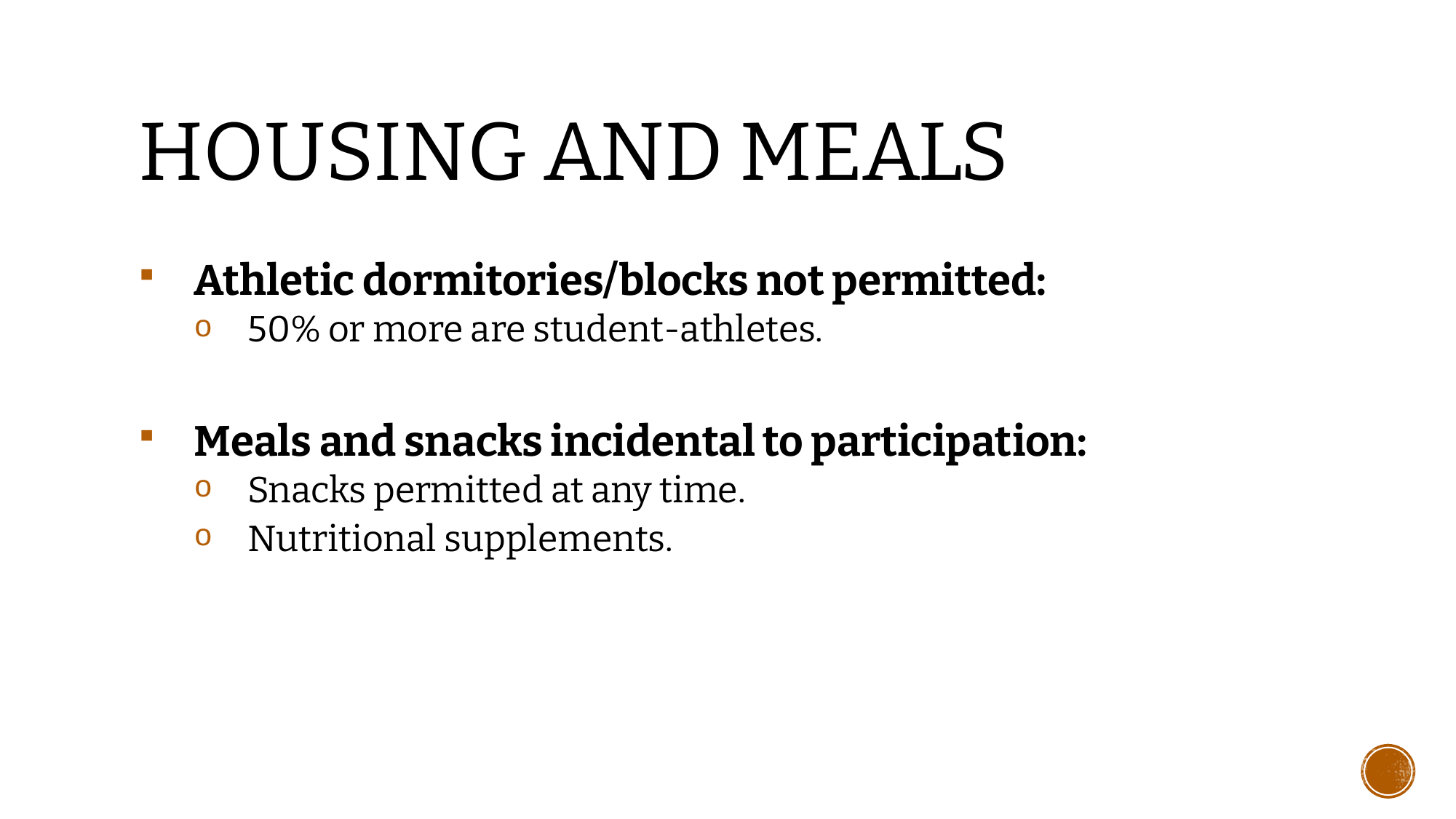

# Housing and Meals
Athletic dormitories/blocks not permitted:
50% or more are student-athletes.

Meals and snacks incidental to participation:
Snacks permitted at any time.
Nutritional supplements.